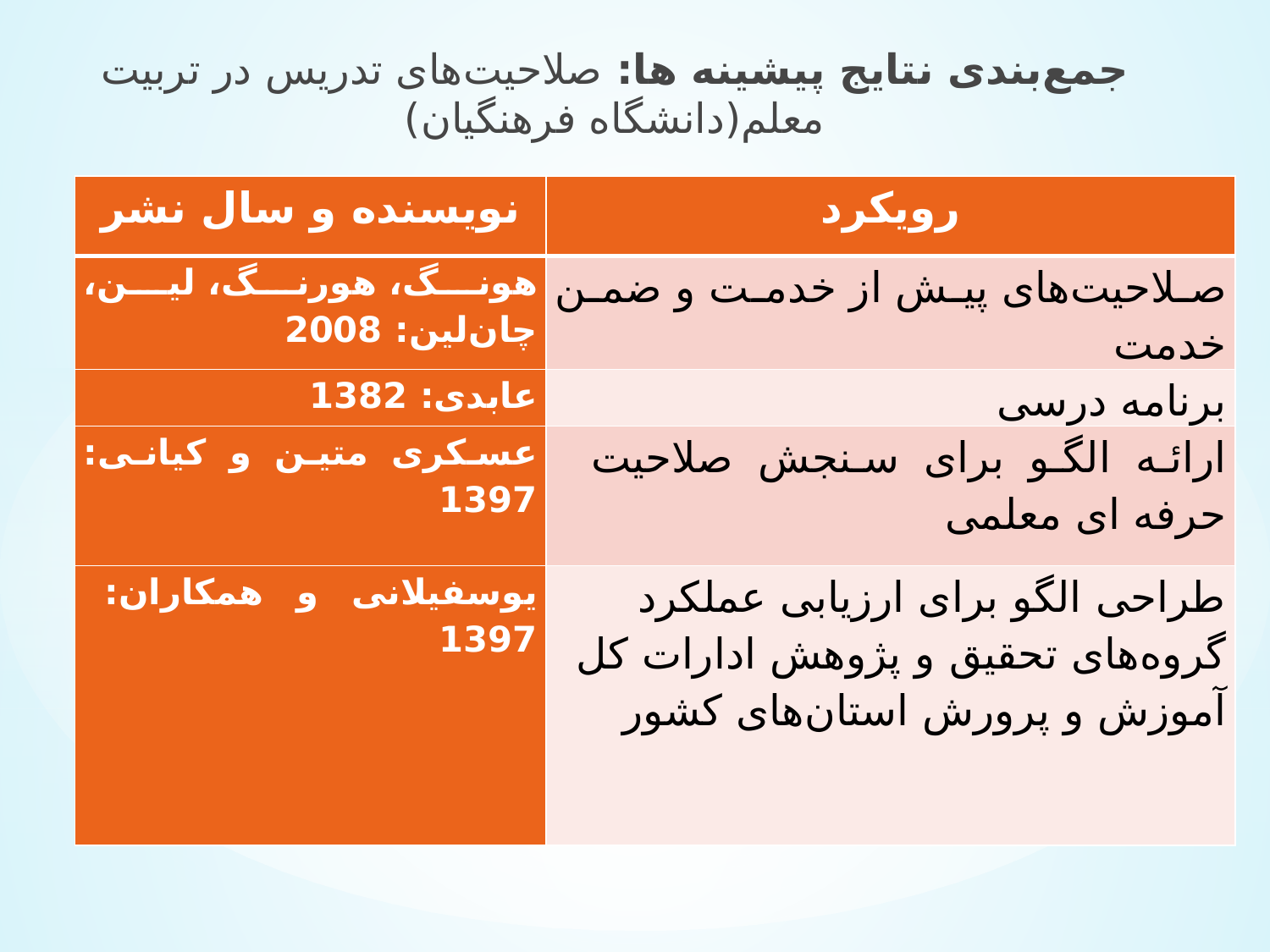

جمع‌بندی نتایج پیشینه‌ ها: صلاحیت‌های تدریس در تربیت معلم(دانشگاه فرهنگیان)

| نویسنده و سال نشر | رویکرد |
| --- | --- |
| هونگ، هورنگ، لین، چان‌لین: 2008 | صلاحیت‌های پیش از خدمت و ضمن خدمت |
| عابدی: 1382 | برنامه درسی |
| عسکری متین و کیانی: 1397 | ارائه الگو برای سنجش صلاحیت­ حرفه ای معلمی |
| یوسفیلانی و همکاران: 1397 | طراحی الگو برای ارزیابی عملکرد گروه‌های تحقیق و پژوهش ادارات کل آموزش و پرورش استان‌های کشور |